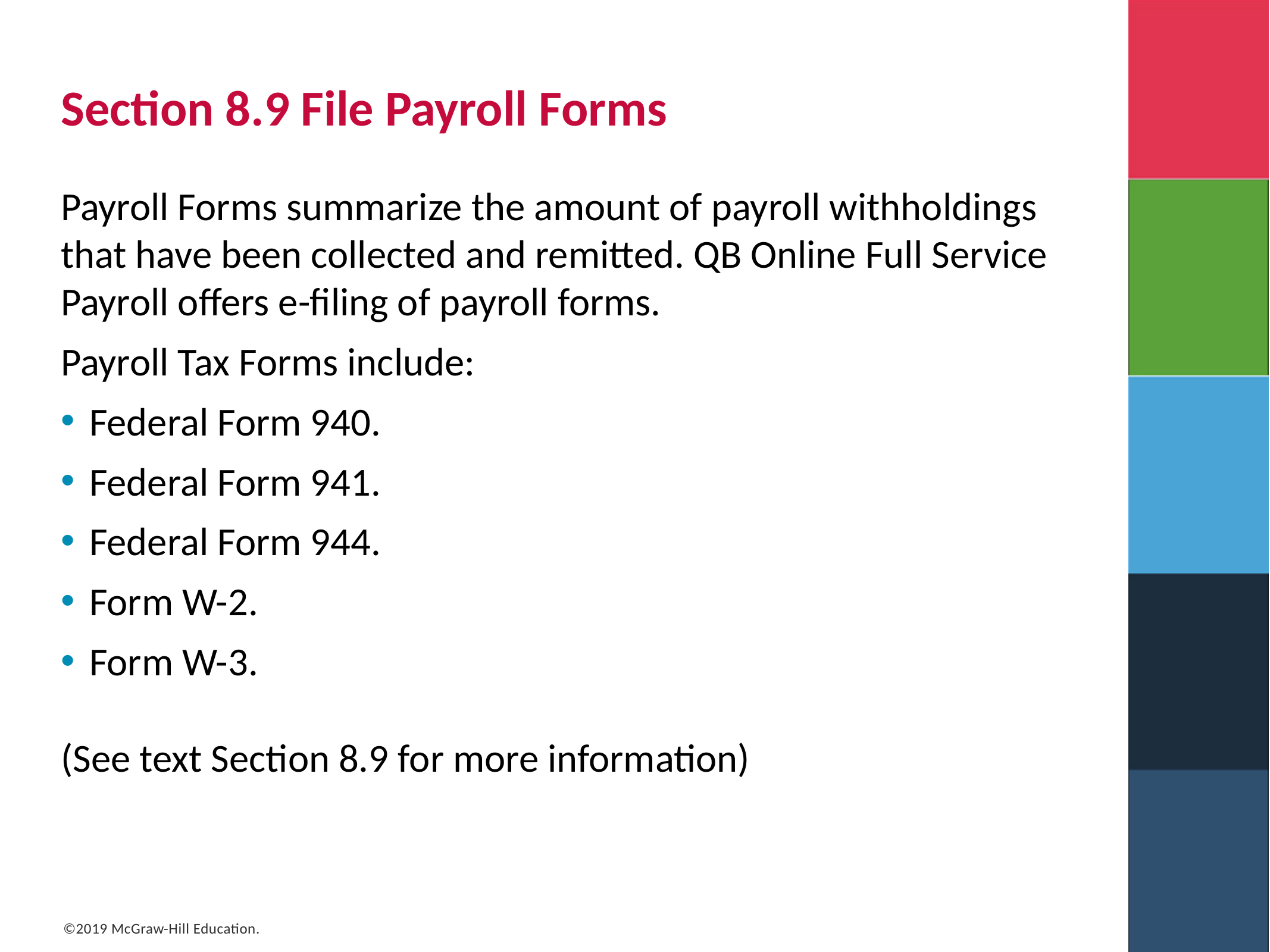

# Section 8.9 File Payroll Forms
Payroll Forms summarize the amount of payroll withholdings that have been collected and remitted. QB Online Full Service Payroll offers e-filing of payroll forms.
Payroll Tax Forms include:
Federal Form 940.
Federal Form 941.
Federal Form 944.
Form W-2.
Form W-3.
(See text Section 8.9 for more information)